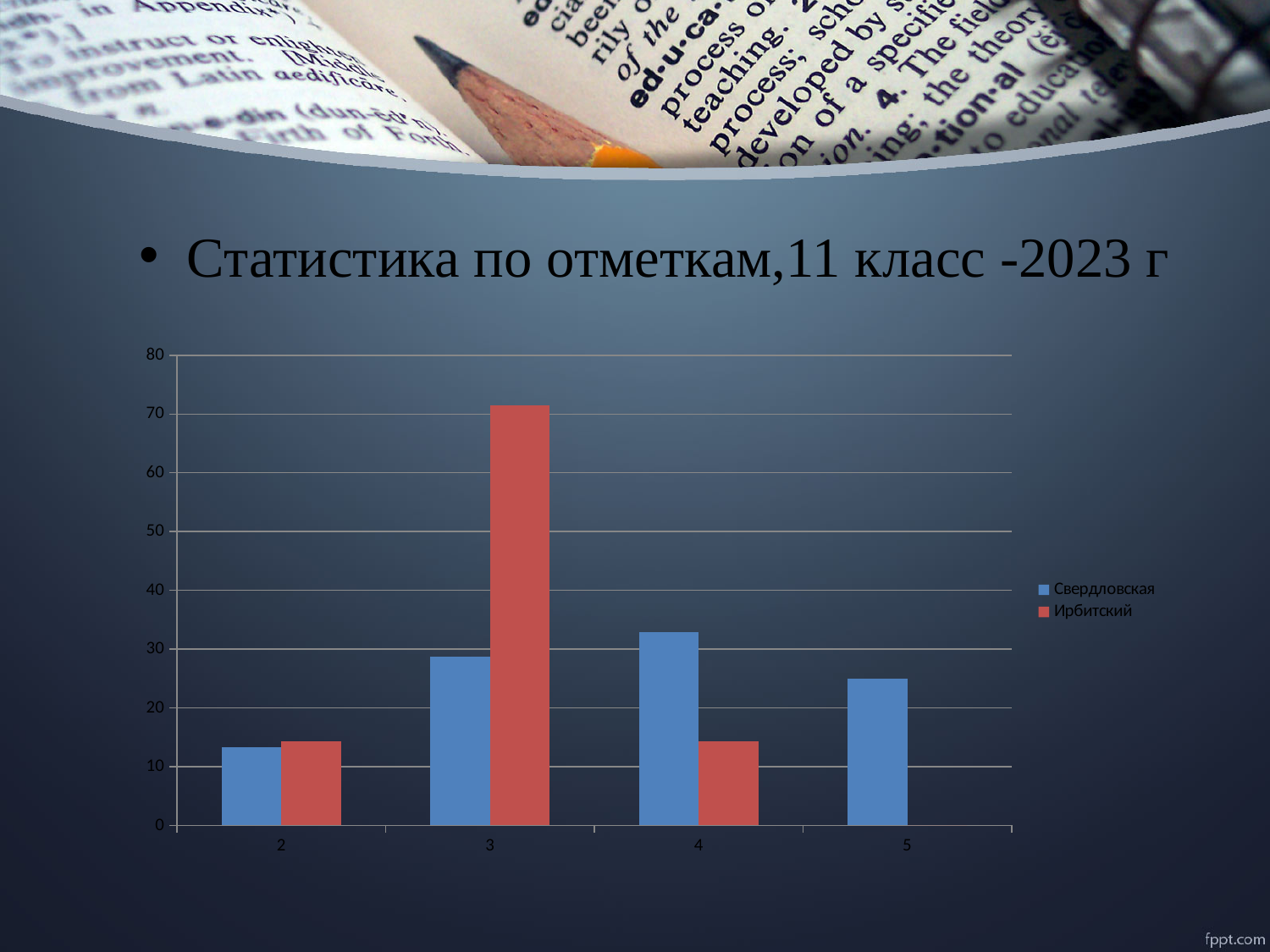

#
Статистика по отметкам,11 класс -2023 г

### Chart

| Category | Свердловская  | Ирбитский |
|---|---|---|
| 2 | 13.33 | 14.29 |
| 3 | 28.7 | 71.43 |
| 4 | 32.94 | 14.29 |
| 5 | 25.03 | 0.0 |